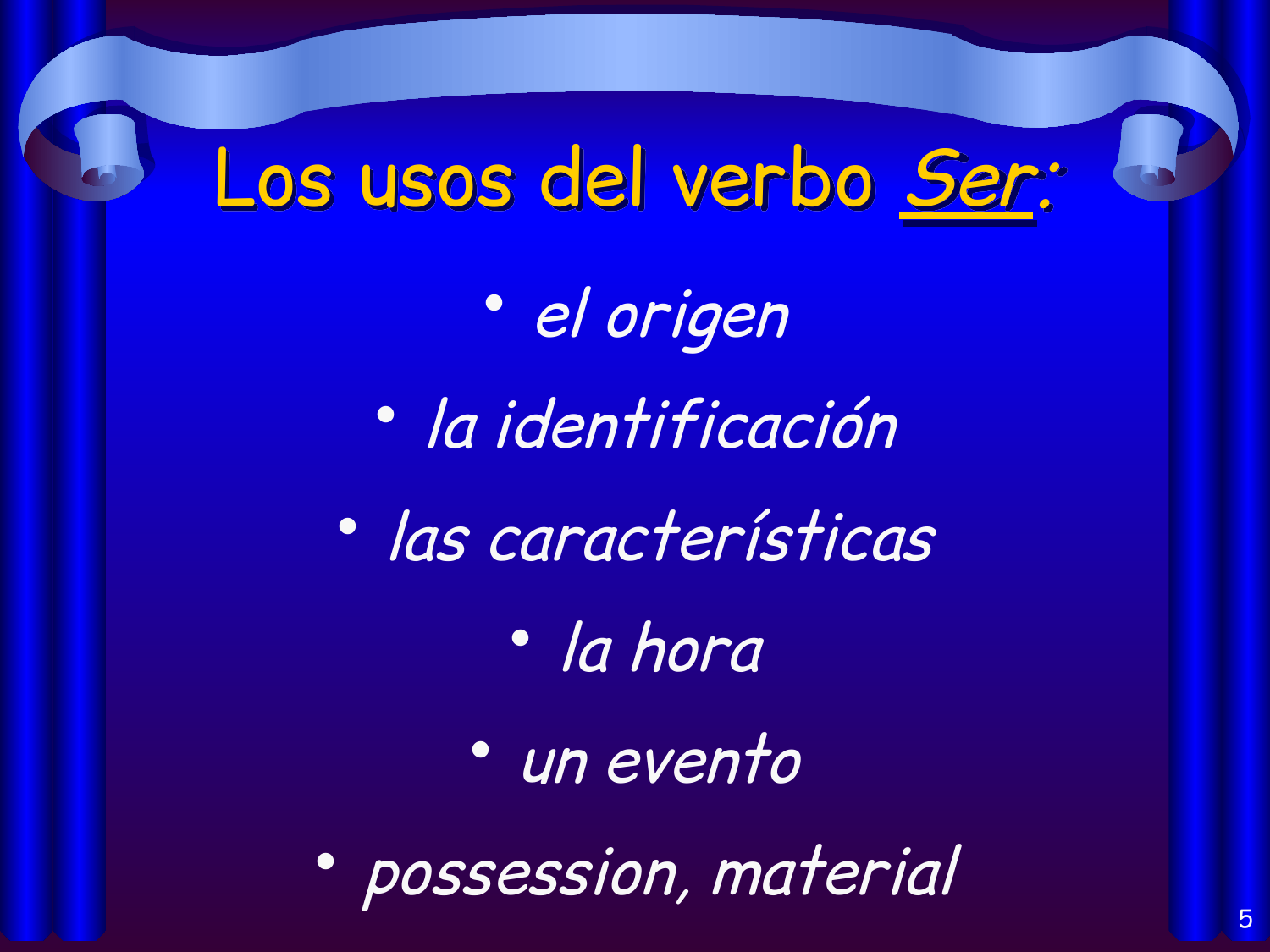

# Los usos del verbo Ser:
el origen
la identificación
las características
la hora
un evento
possession, material
	            5